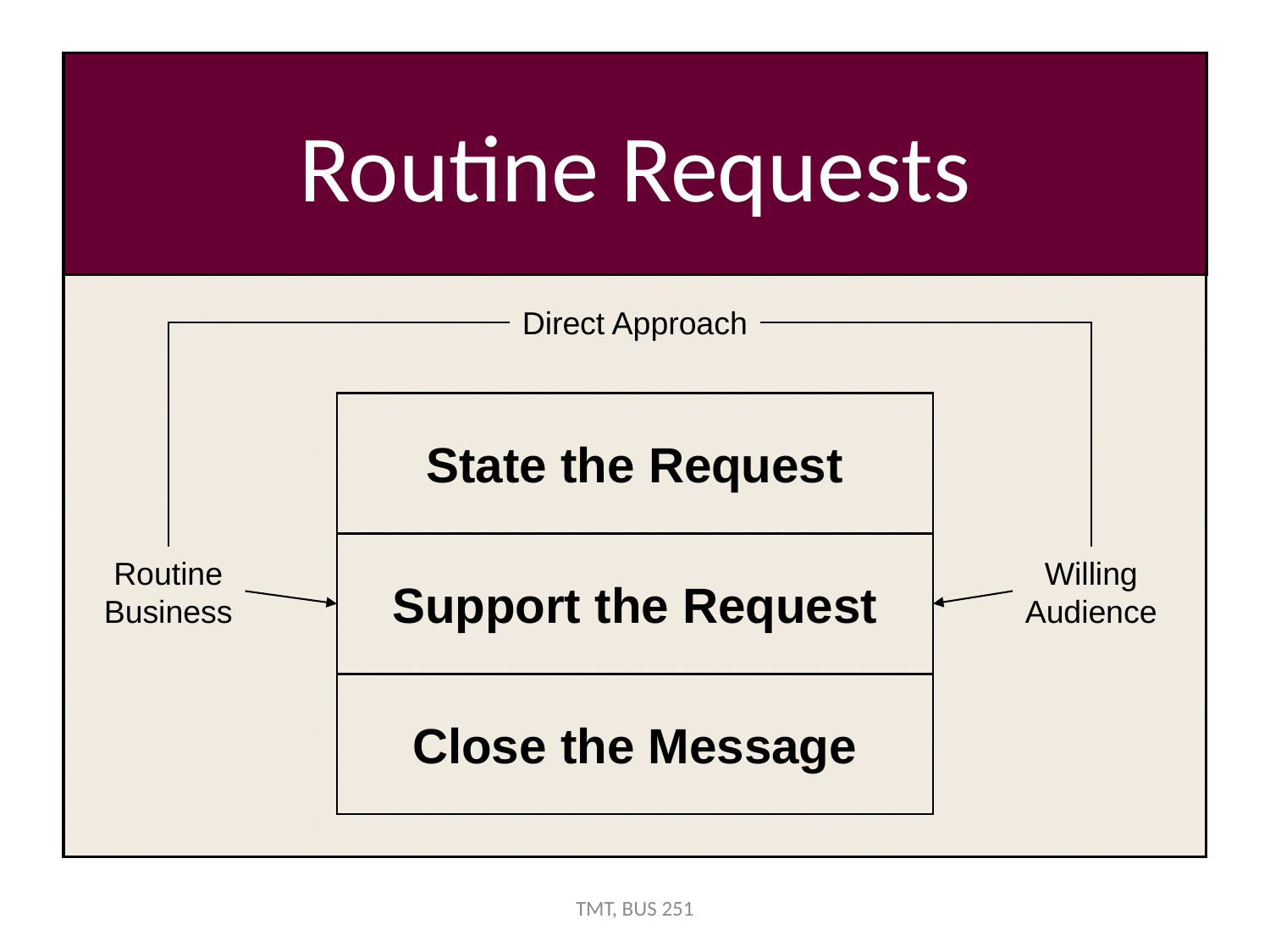

# Routine Requests

Direct Approach
State the Request
Support the Request
Close the Message
Routine
Business
Willing
Audience
TMT, BUS 251